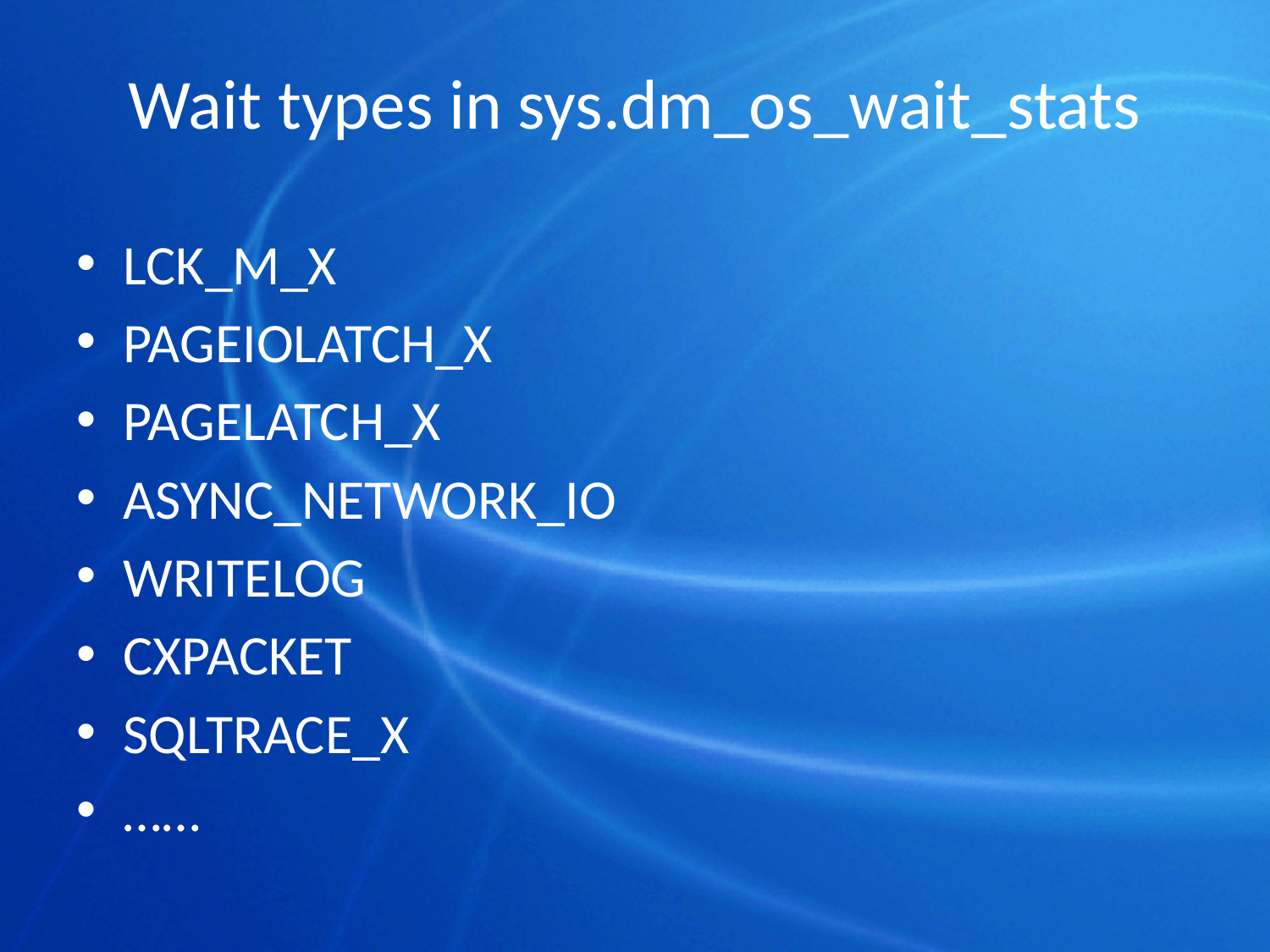

# Wait types in sys.dm_os_wait_stats
LCK_M_X
PAGEIOLATCH_X
PAGELATCH_X
ASYNC_NETWORK_IO
WRITELOG
CXPACKET
SQLTRACE_X
……
6